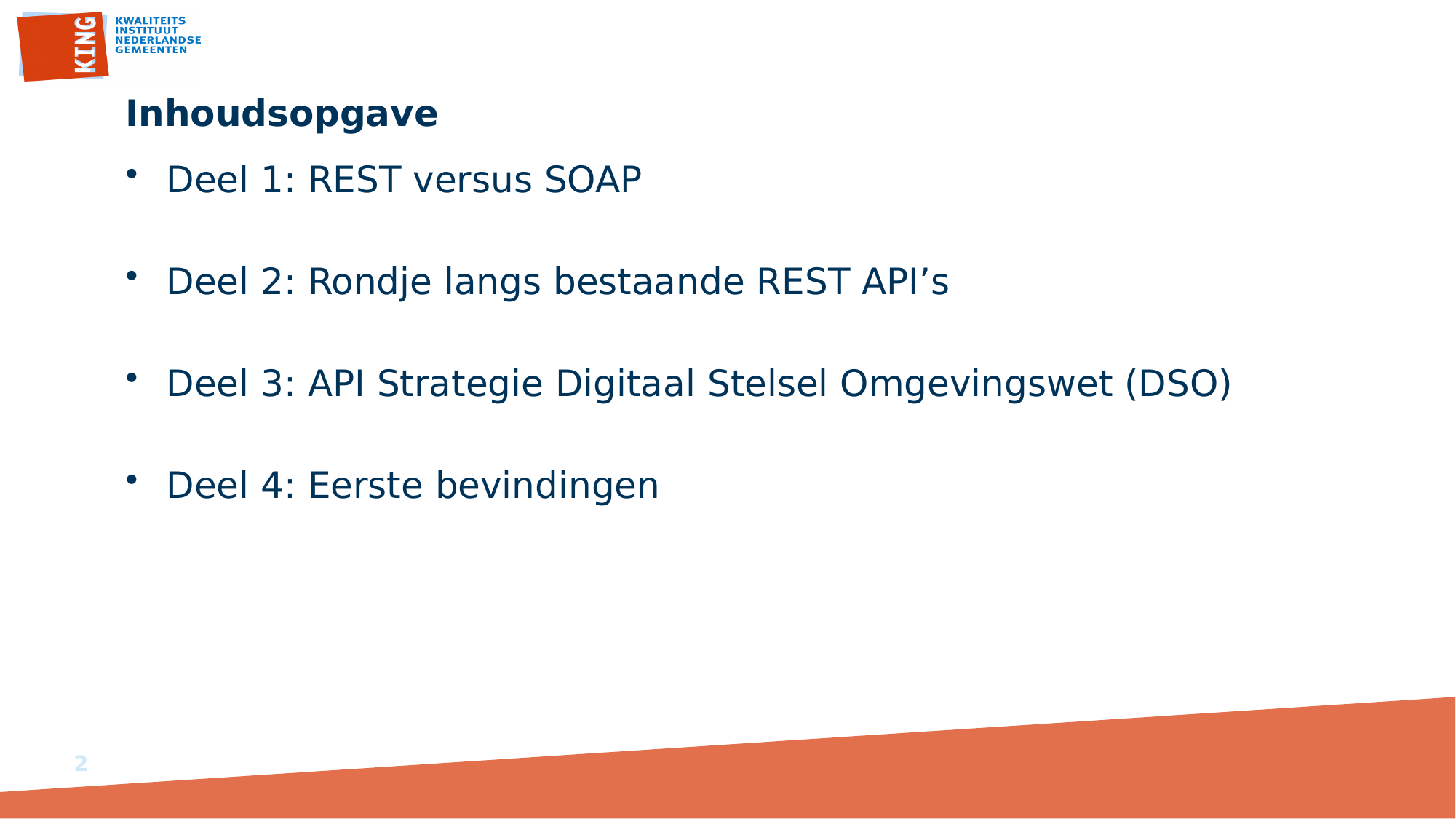

# Inhoudsopgave
Deel 1: REST versus SOAP

Deel 2: Rondje langs bestaande REST API’s

Deel 3: API Strategie Digitaal Stelsel Omgevingswet (DSO)

Deel 4: Eerste bevindingen
2